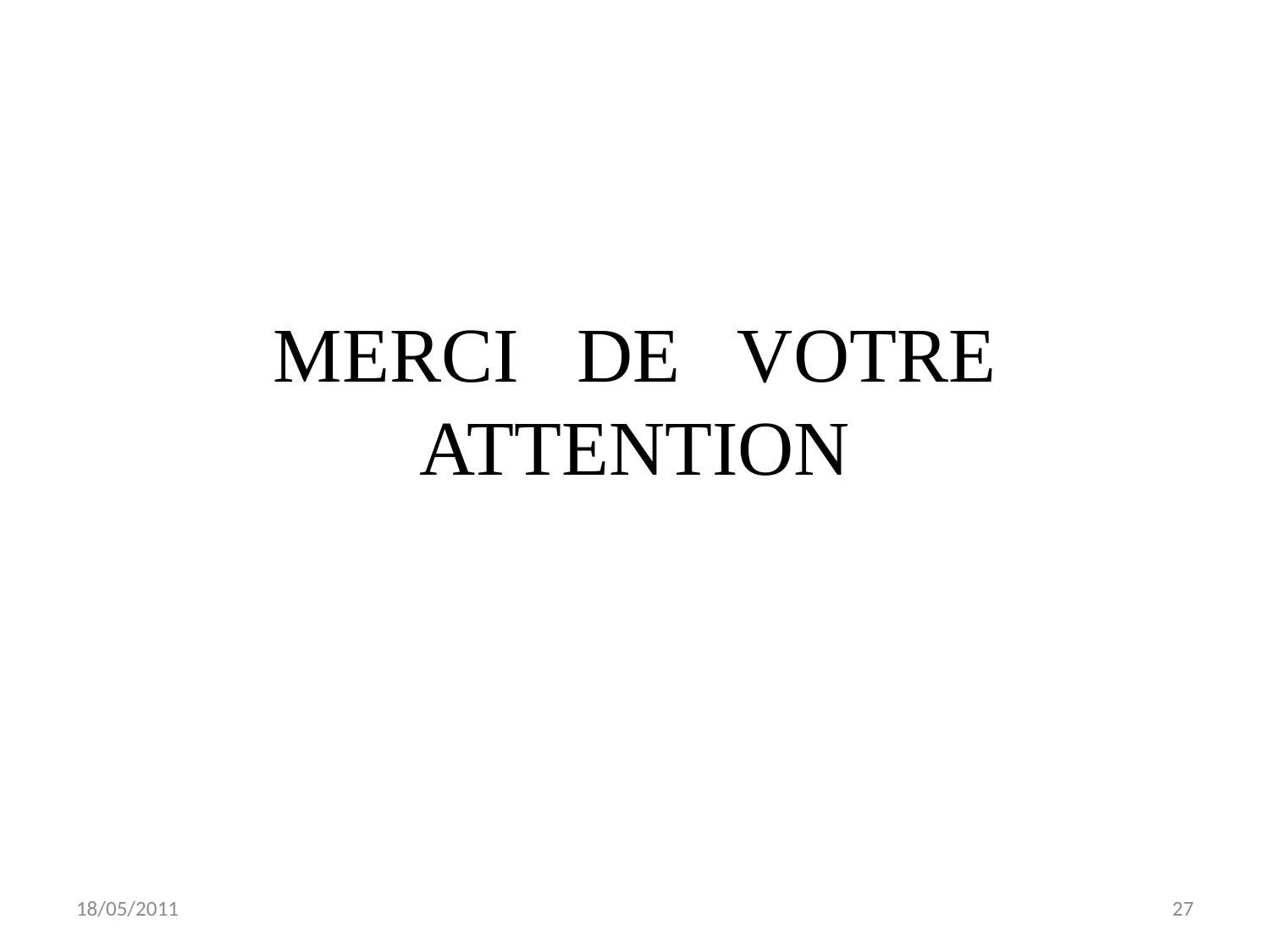

# MERCI   DE   VOTRE ATTENTION
18/05/2011
27